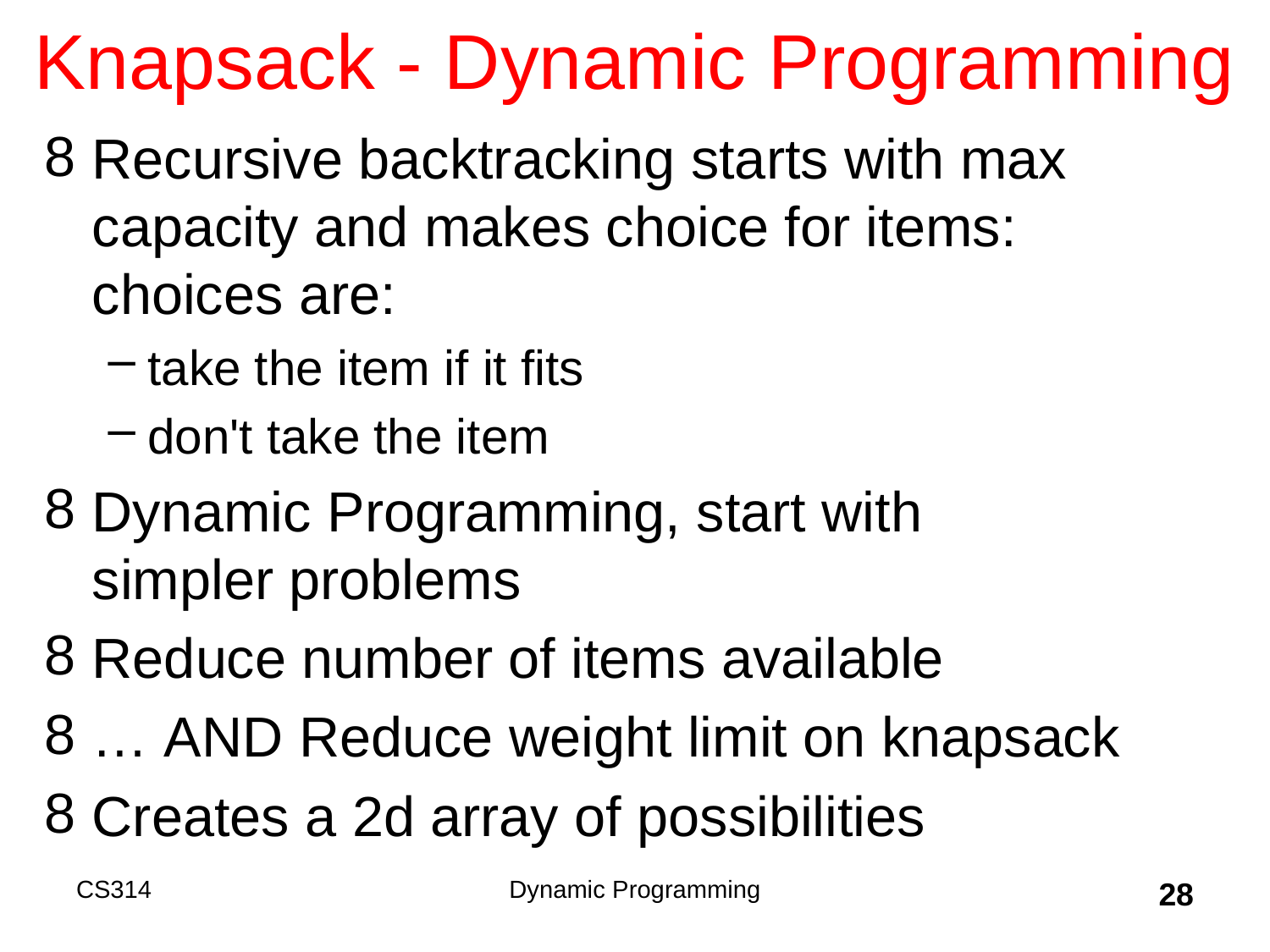

# Knapsack - Dynamic Programming
Recursive backtracking starts with max capacity and makes choice for items:
choices are:
take the item if it fits
don't take the item
Dynamic Programming, start with
simpler problems
Reduce number of items available
… AND Reduce weight limit on knapsack
Creates a 2d array of possibilities
CS314
Dynamic Programming
28